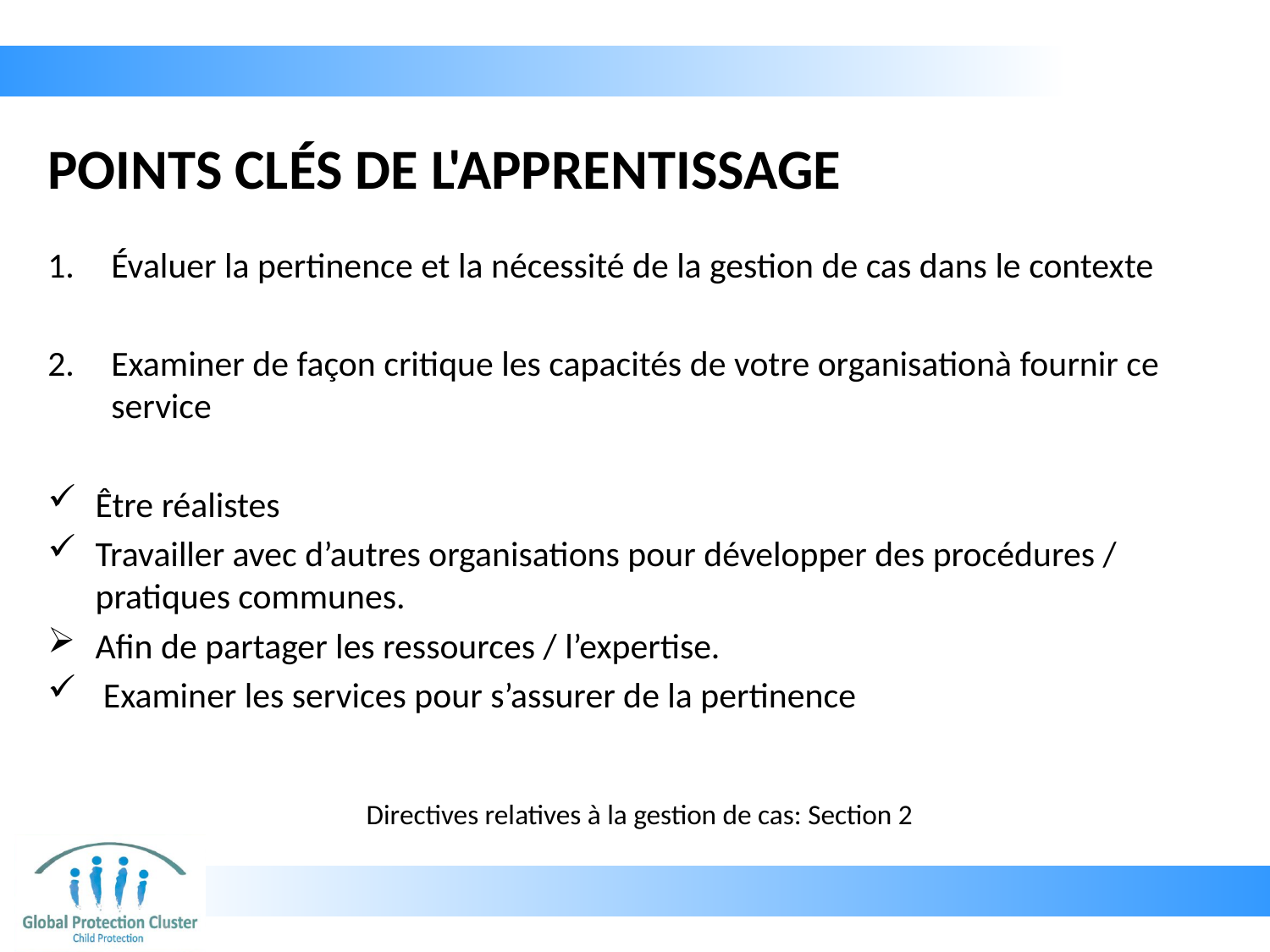

# POINTS CLÉS DE L'APPRENTISSAGE
Évaluer la pertinence et la nécessité de la gestion de cas dans le contexte

Examiner de façon critique les capacités de votre organisationà fournir ce service

Être réalistes
Travailler avec d’autres organisations pour développer des procédures / pratiques communes.
Afin de partager les ressources / l’expertise.
 Examiner les services pour s’assurer de la pertinence

 Directives relatives à la gestion de cas: Section 2